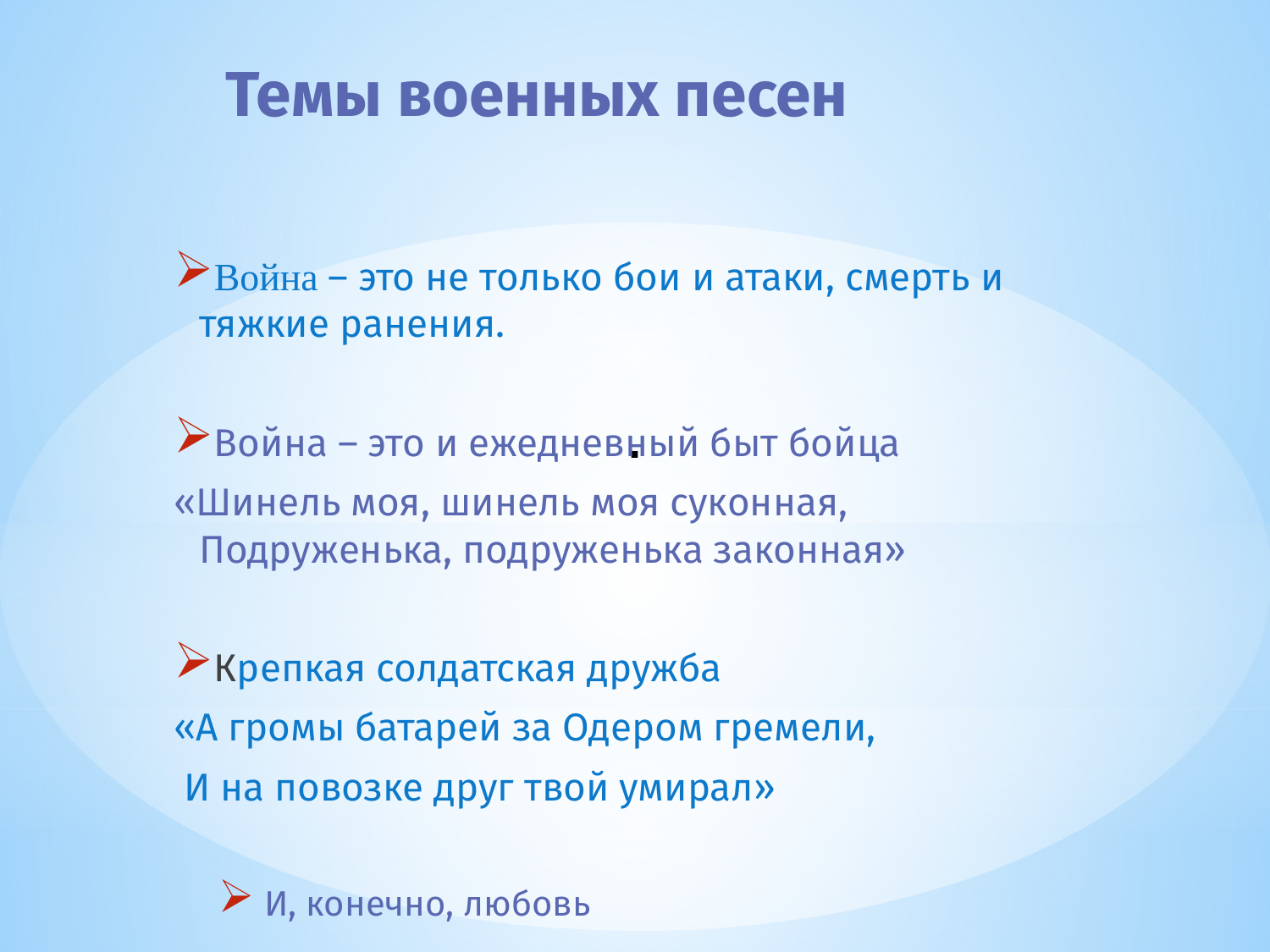

# Темы военных песен
Война – это не только бои и атаки, смерть и тяжкие ранения.

Война – это и ежедневный быт бойца
«Шинель моя, шинель моя суконная, Подруженька, подруженька законная»

Крепкая солдатская дружба
«А громы батарей за Одером гремели,
 И на повозке друг твой умирал»

 И, конечно, любовь
.